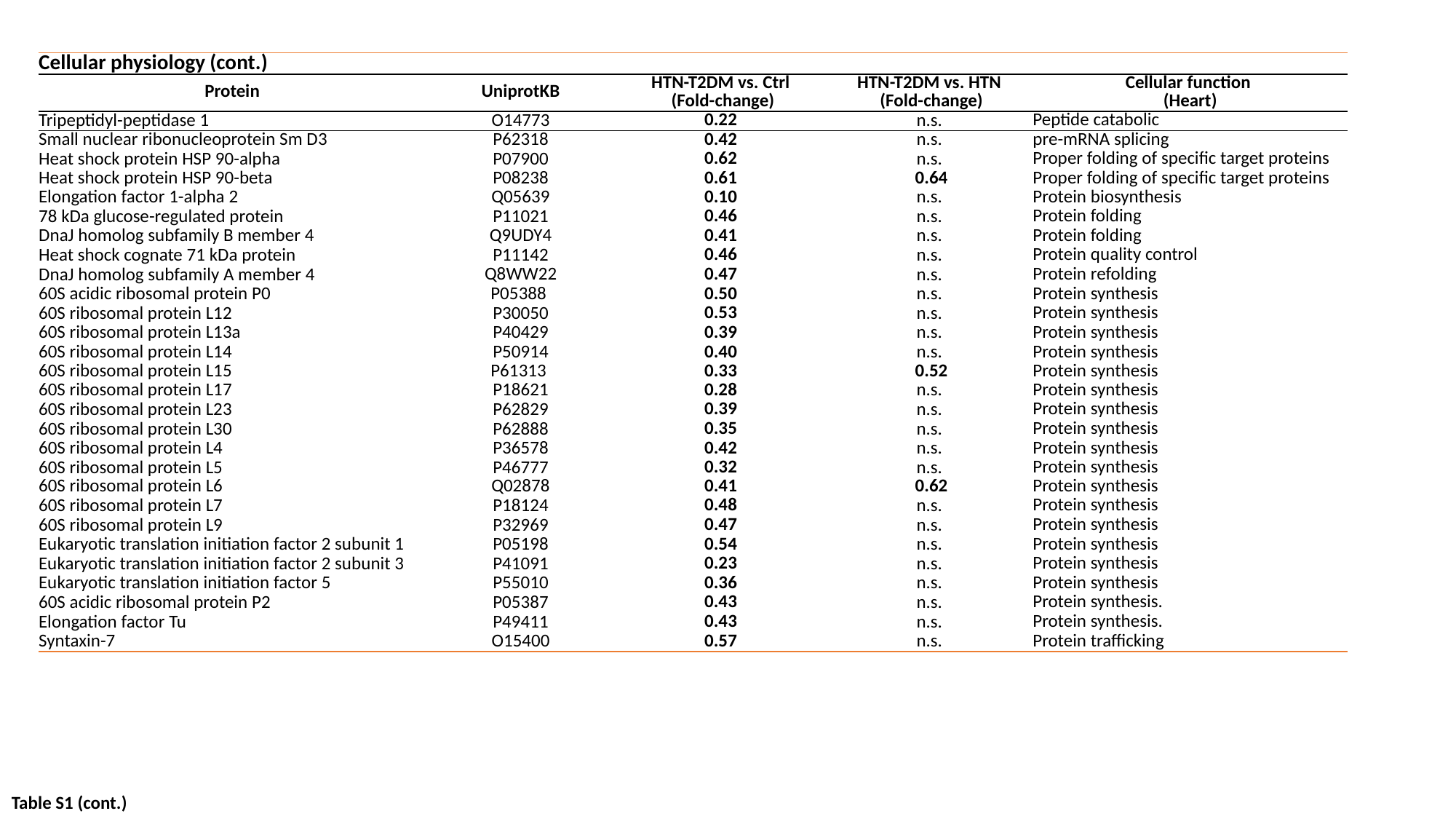

| Cellular physiology (cont.) |  |  |  |  |
| --- | --- | --- | --- | --- |
| Protein | UniprotKB | HTN-T2DM vs. Ctrl (Fold-change) | HTN-T2DM vs. HTN (Fold-change) | Cellular function (Heart) |
| Tripeptidyl-peptidase 1 | O14773 | 0.22 | n.s. | Peptide catabolic |
| Small nuclear ribonucleoprotein Sm D3 | P62318 | 0.42 | n.s. | pre-mRNA splicing |
| Heat shock protein HSP 90-alpha | P07900 | 0.62 | n.s. | Proper folding of specific target proteins |
| Heat shock protein HSP 90-beta | P08238 | 0.61 | 0.64 | Proper folding of specific target proteins |
| Elongation factor 1-alpha 2 | Q05639 | 0.10 | n.s. | Protein biosynthesis |
| 78 kDa glucose-regulated protein | P11021 | 0.46 | n.s. | Protein folding |
| DnaJ homolog subfamily B member 4 | Q9UDY4 | 0.41 | n.s. | Protein folding |
| Heat shock cognate 71 kDa protein | P11142 | 0.46 | n.s. | Protein quality control |
| DnaJ homolog subfamily A member 4 | Q8WW22 | 0.47 | n.s. | Protein refolding |
| 60S acidic ribosomal protein P0 | P05388 | 0.50 | n.s. | Protein synthesis |
| 60S ribosomal protein L12 | P30050 | 0.53 | n.s. | Protein synthesis |
| 60S ribosomal protein L13a | P40429 | 0.39 | n.s. | Protein synthesis |
| 60S ribosomal protein L14 | P50914 | 0.40 | n.s. | Protein synthesis |
| 60S ribosomal protein L15 | P61313 | 0.33 | 0.52 | Protein synthesis |
| 60S ribosomal protein L17 | P18621 | 0.28 | n.s. | Protein synthesis |
| 60S ribosomal protein L23 | P62829 | 0.39 | n.s. | Protein synthesis |
| 60S ribosomal protein L30 | P62888 | 0.35 | n.s. | Protein synthesis |
| 60S ribosomal protein L4 | P36578 | 0.42 | n.s. | Protein synthesis |
| 60S ribosomal protein L5 | P46777 | 0.32 | n.s. | Protein synthesis |
| 60S ribosomal protein L6 | Q02878 | 0.41 | 0.62 | Protein synthesis |
| 60S ribosomal protein L7 | P18124 | 0.48 | n.s. | Protein synthesis |
| 60S ribosomal protein L9 | P32969 | 0.47 | n.s. | Protein synthesis |
| Eukaryotic translation initiation factor 2 subunit 1 | P05198 | 0.54 | n.s. | Protein synthesis |
| Eukaryotic translation initiation factor 2 subunit 3 | P41091 | 0.23 | n.s. | Protein synthesis |
| Eukaryotic translation initiation factor 5 | P55010 | 0.36 | n.s. | Protein synthesis |
| 60S acidic ribosomal protein P2 | P05387 | 0.43 | n.s. | Protein synthesis. |
| Elongation factor Tu | P49411 | 0.43 | n.s. | Protein synthesis. |
| Syntaxin-7 | O15400 | 0.57 | n.s. | Protein trafficking |
Table S1 (cont.)